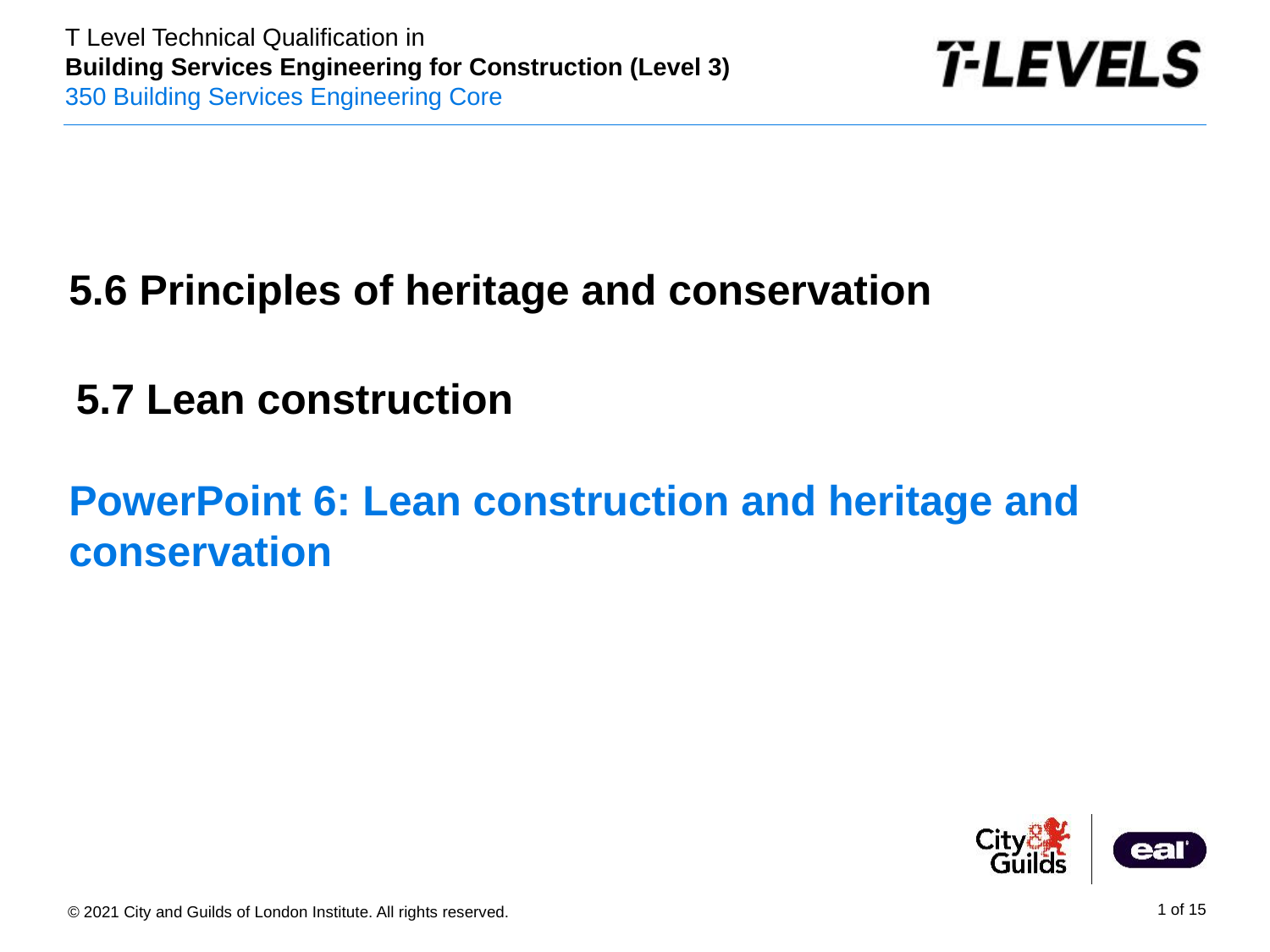

PowerPoint presentation
5.6 Principles of heritage and conservation

5.7 Lean construction
# PowerPoint 6: Lean construction and heritage and conservation